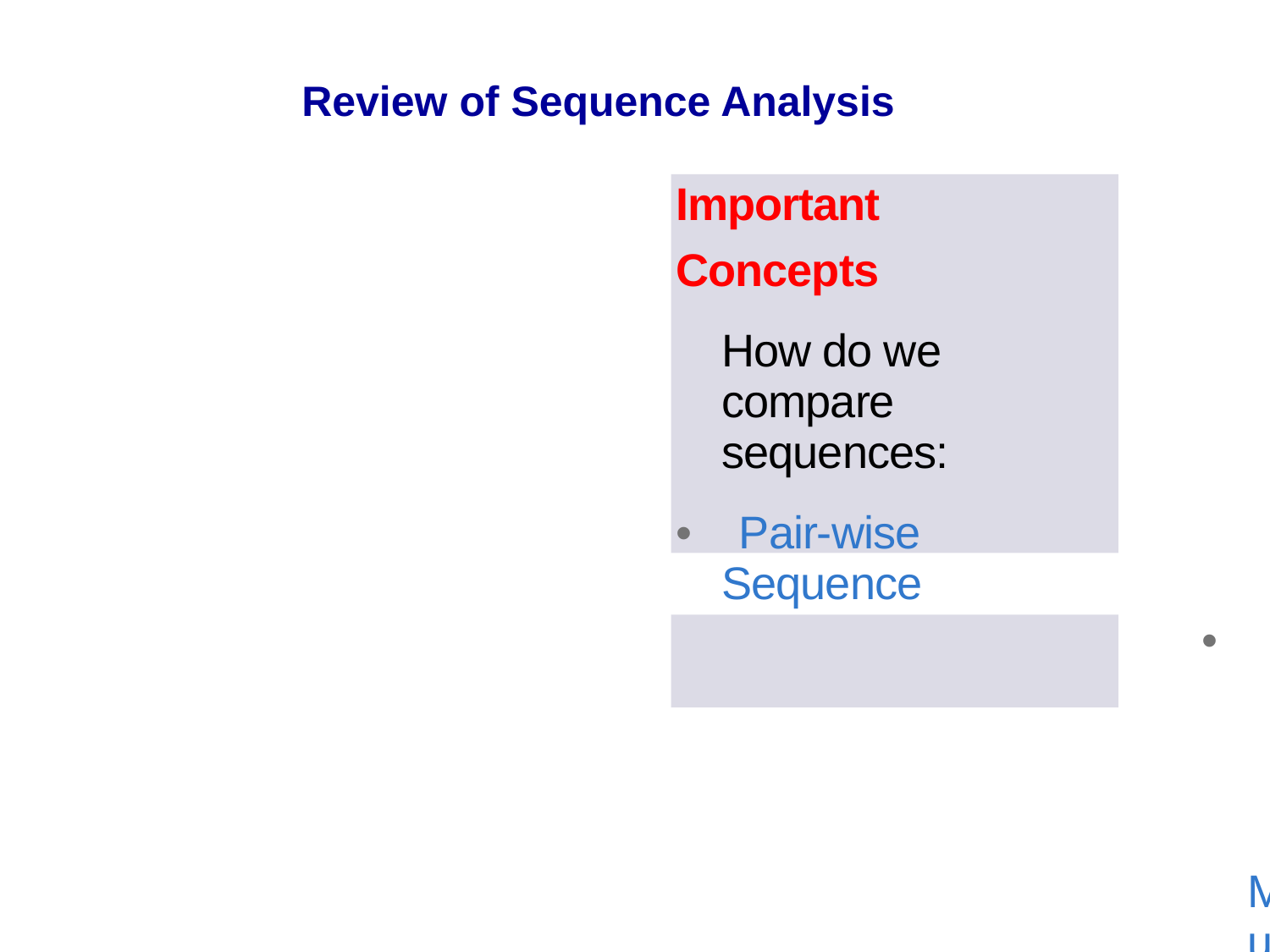

Review of Sequence Analysis
Important
Concepts
How do we compare sequences:
•    Pair-wise Sequence Alignment •
•    Multiple Sequence Alignment